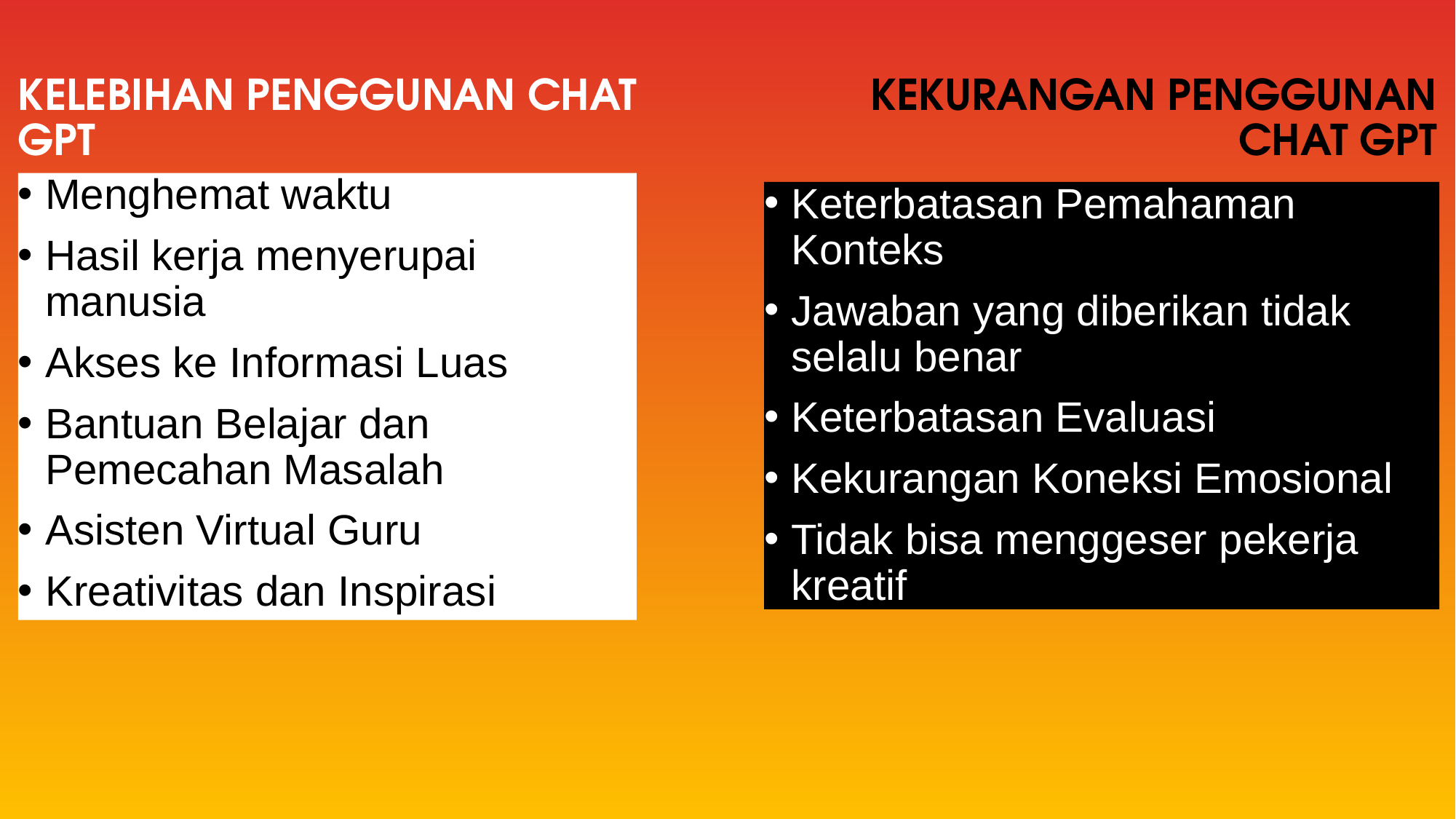

# KELEBIHAN PENGGUNAN CHAT GPT
KEKURANGAN PENGGUNAN CHAT GPT
Menghemat waktu
Hasil kerja menyerupai manusia
Akses ke Informasi Luas
Bantuan Belajar dan Pemecahan Masalah
Asisten Virtual Guru
Kreativitas dan Inspirasi
Keterbatasan Pemahaman Konteks
Jawaban yang diberikan tidak selalu benar
Keterbatasan Evaluasi
Kekurangan Koneksi Emosional
Tidak bisa menggeser pekerja kreatif